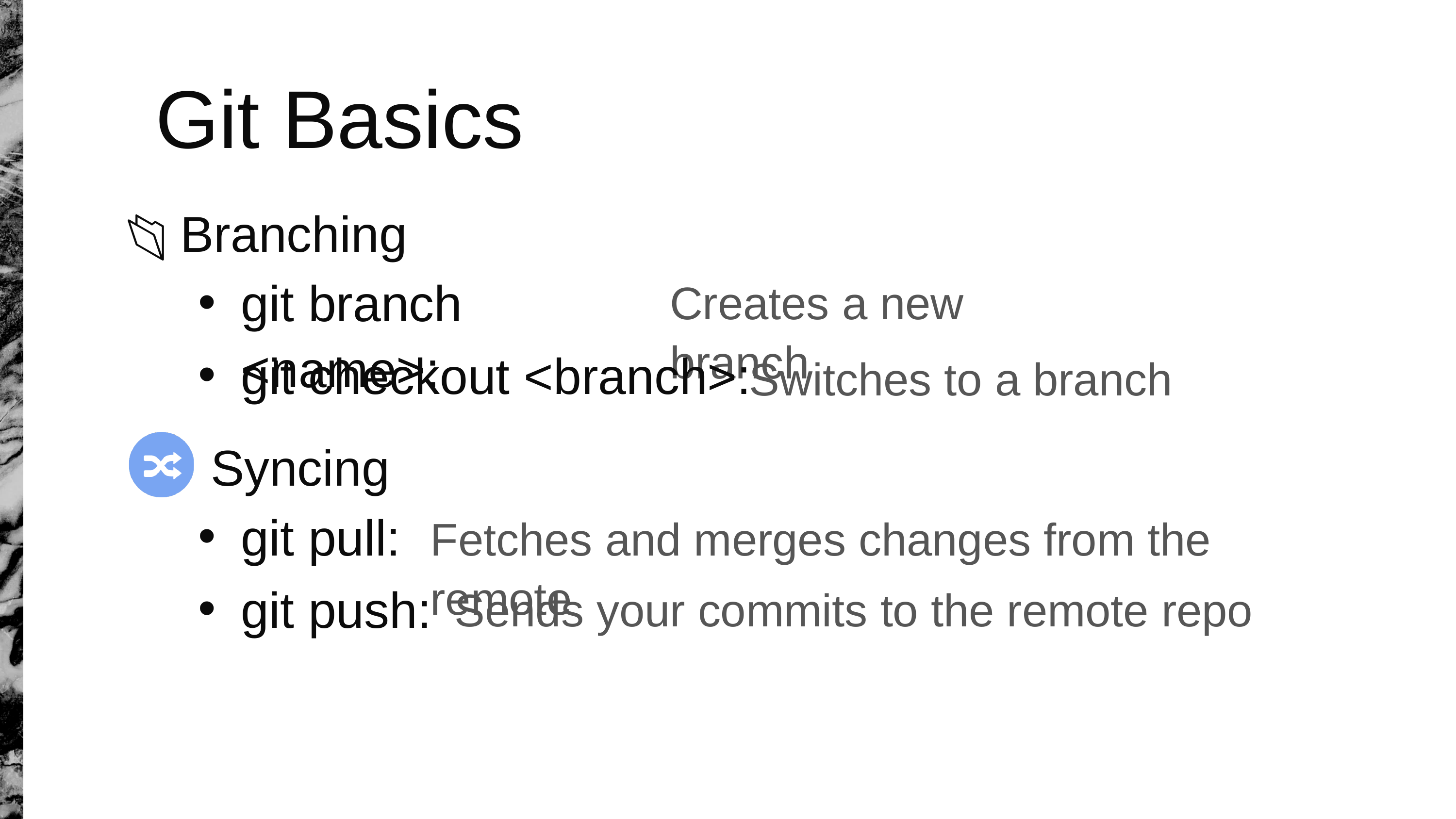

Git Basics
📂 Branching
git branch <name>:
Creates a new branch
git checkout <branch>:
Switches to a branch
Syncing

git pull:
Fetches and merges changes from the remote
git push:
Sends your commits to the remote repo